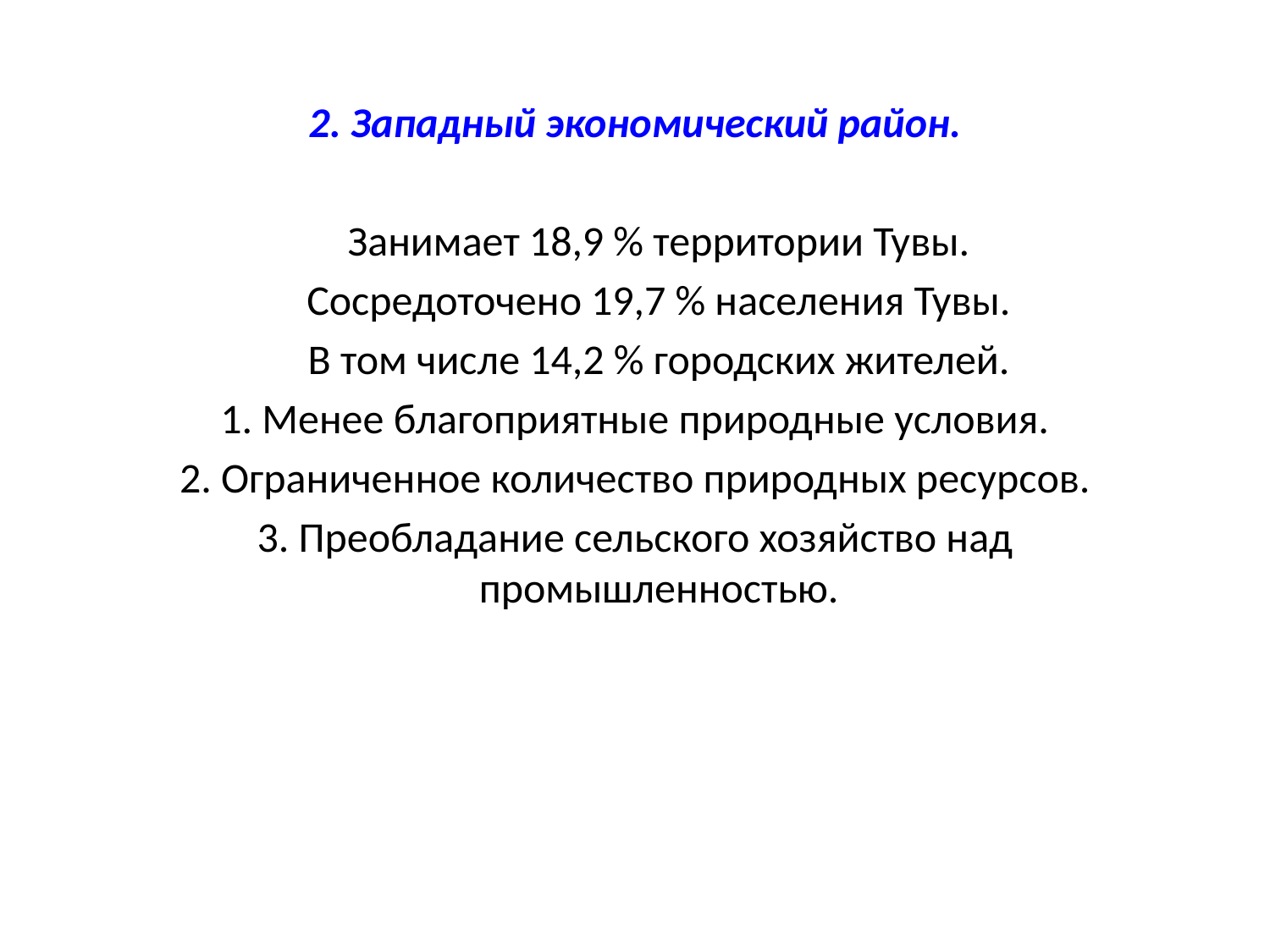

2. Западный экономический район.

	Занимает 18,9 % территории Тувы.
	Сосредоточено 19,7 % населения Тувы.
	В том числе 14,2 % городских жителей.
1. Менее благоприятные природные условия.
2. Ограниченное количество природных ресурсов.
3. Преобладание сельского хозяйство над промышленностью.